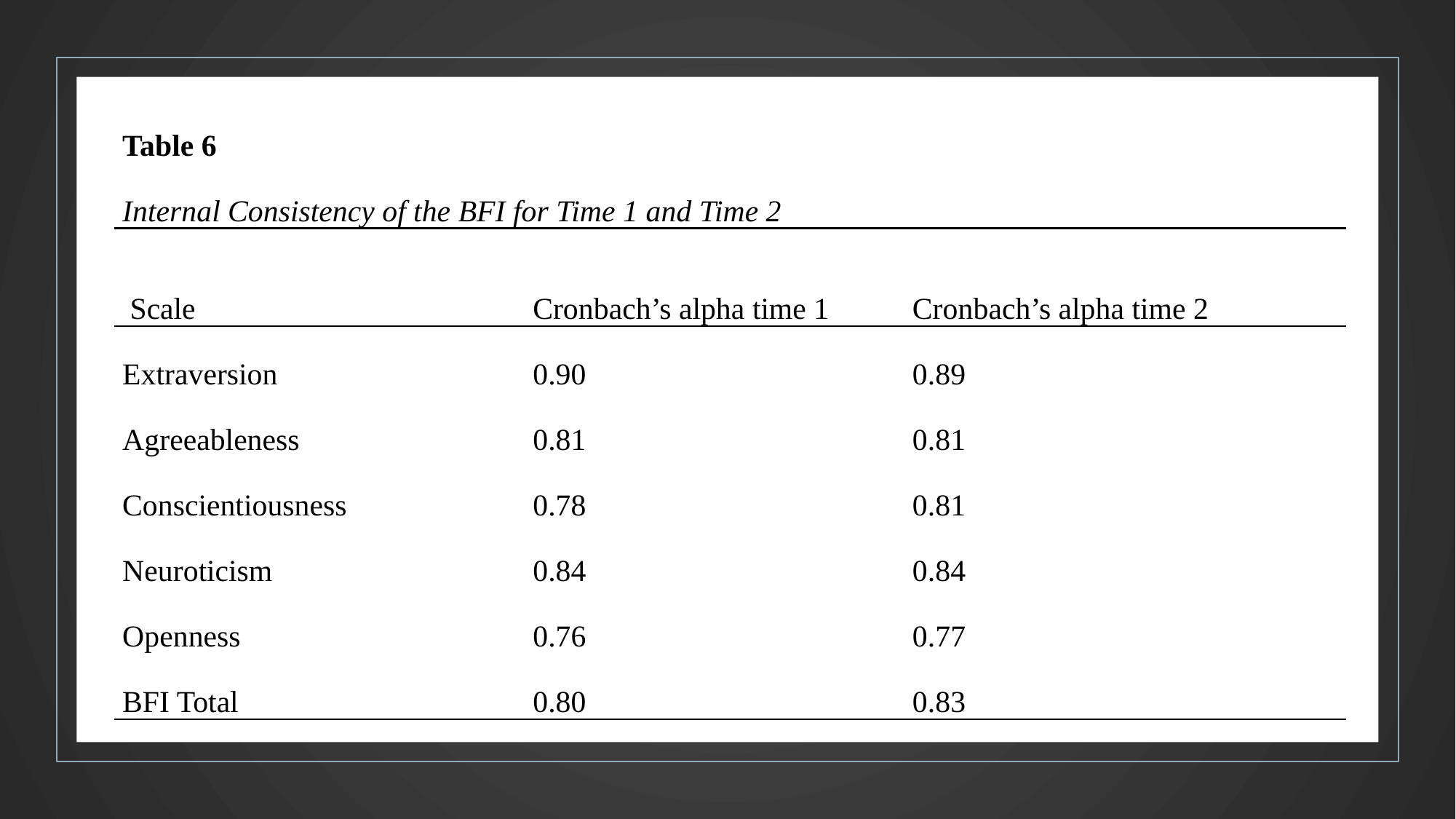

| Table 6 |  |  |  |  |  |
| --- | --- | --- | --- | --- | --- |
| Internal Consistency of the BFI for Time 1 and Time 2 |  |  |  |  |  |
| Scale | Cronbach’s alpha time 1 | Cronbach’s alpha time 2 | Cronbach’s alpha time 2 | Cronbach’s alpha time 2 |  |
| Extraversion | 0.90 | 0.89 | 0.89 | 0.89 |  |
| Agreeableness | 0.81 | 0.81 | 0.81 | 0.81 |  |
| Conscientiousness | 0.78 | 0.81 | 0.81 | 0.81 |  |
| Neuroticism | 0.84 | 0.84 | 0.84 | 0.84 |  |
| Openness | 0.76 | 0.77 | 0.77 | 0.77 |  |
| BFI Total | 0.80 | 0.83 | 0.83 | 0.83 |  |